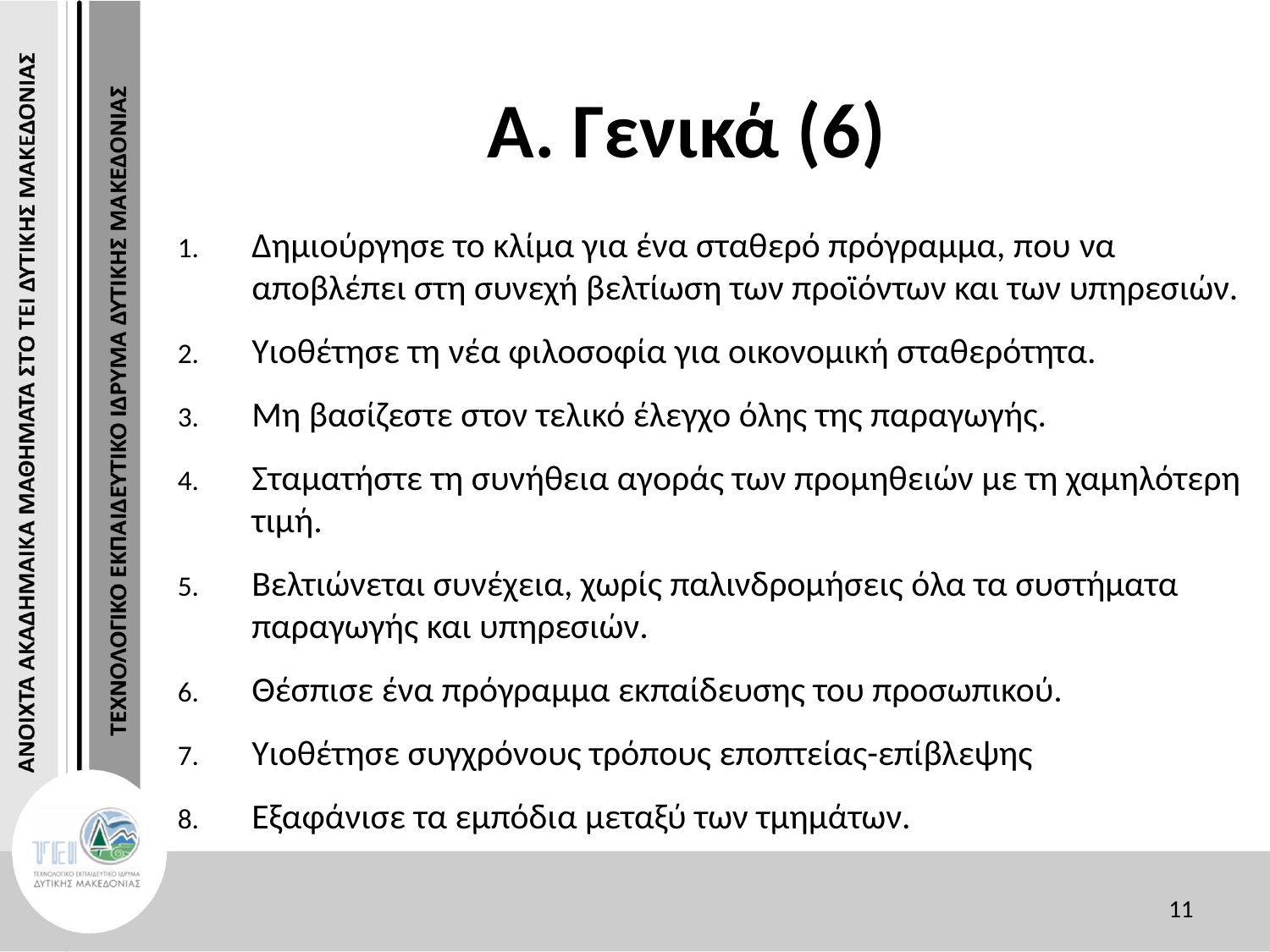

# Α. Γενικά (6)
Δημιούργησε το κλίμα για ένα σταθερό πρόγραμμα, που να αποβλέπει στη συνεχή βελτίωση των προϊόντων και των υπηρεσιών.
Υιοθέτησε τη νέα φιλοσοφία για οικονομική σταθερότητα.
Μη βασίζεστε στον τελικό έλεγχο όλης της παραγωγής.
Σταματήστε τη συνήθεια αγοράς των προμηθειών με τη χαμηλότερη τιμή.
Βελτιώνεται συνέχεια, χωρίς παλινδρομήσεις όλα τα συστήματα παραγωγής και υπηρεσιών.
Θέσπισε ένα πρόγραμμα εκπαίδευσης του προσωπικού.
Υιοθέτησε συγχρόνους τρόπους εποπτείας-επίβλεψης
Εξαφάνισε τα εμπόδια μεταξύ των τμημάτων.
11